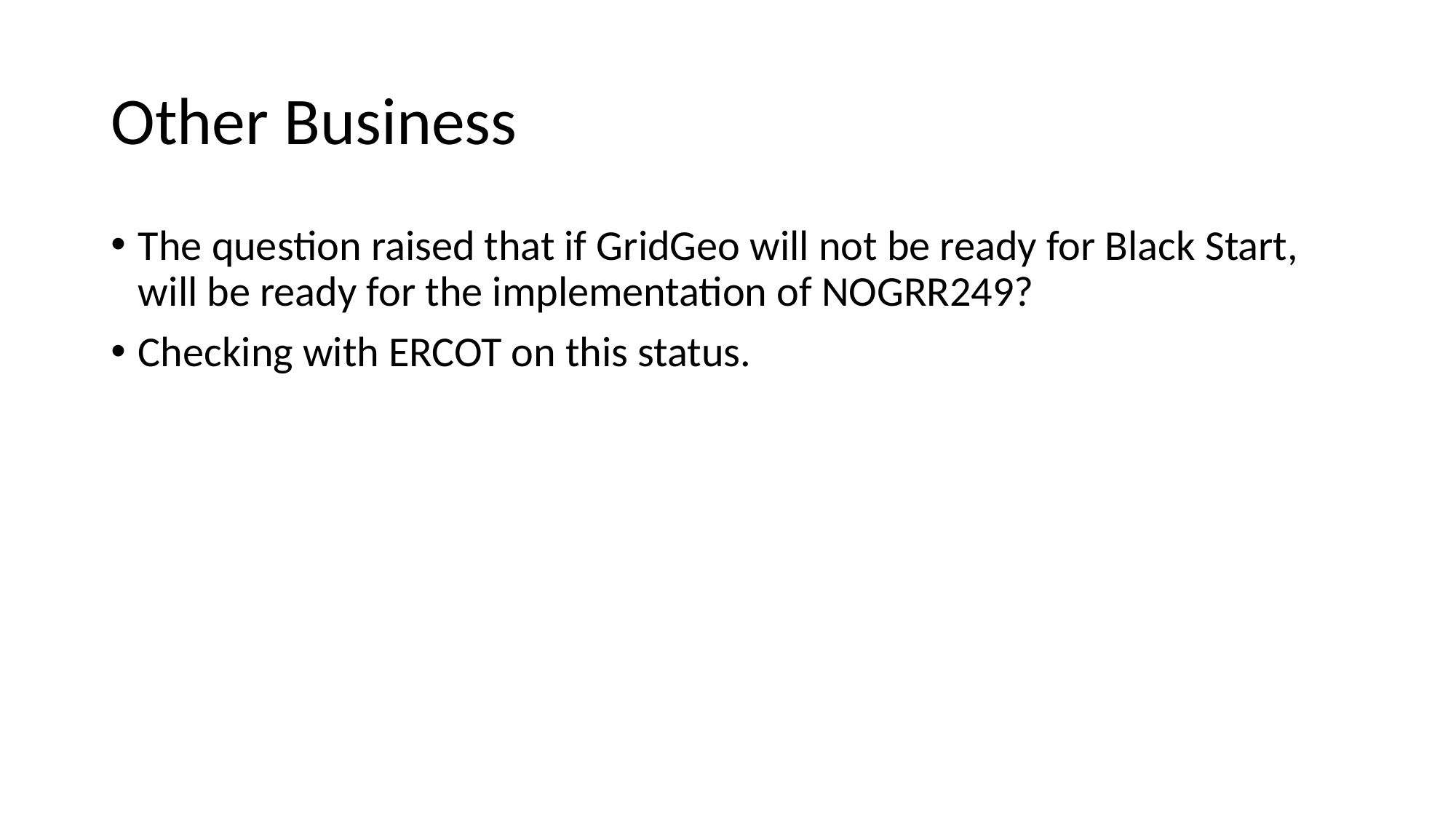

# Other Business
The question raised that if GridGeo will not be ready for Black Start, will be ready for the implementation of NOGRR249?
Checking with ERCOT on this status.